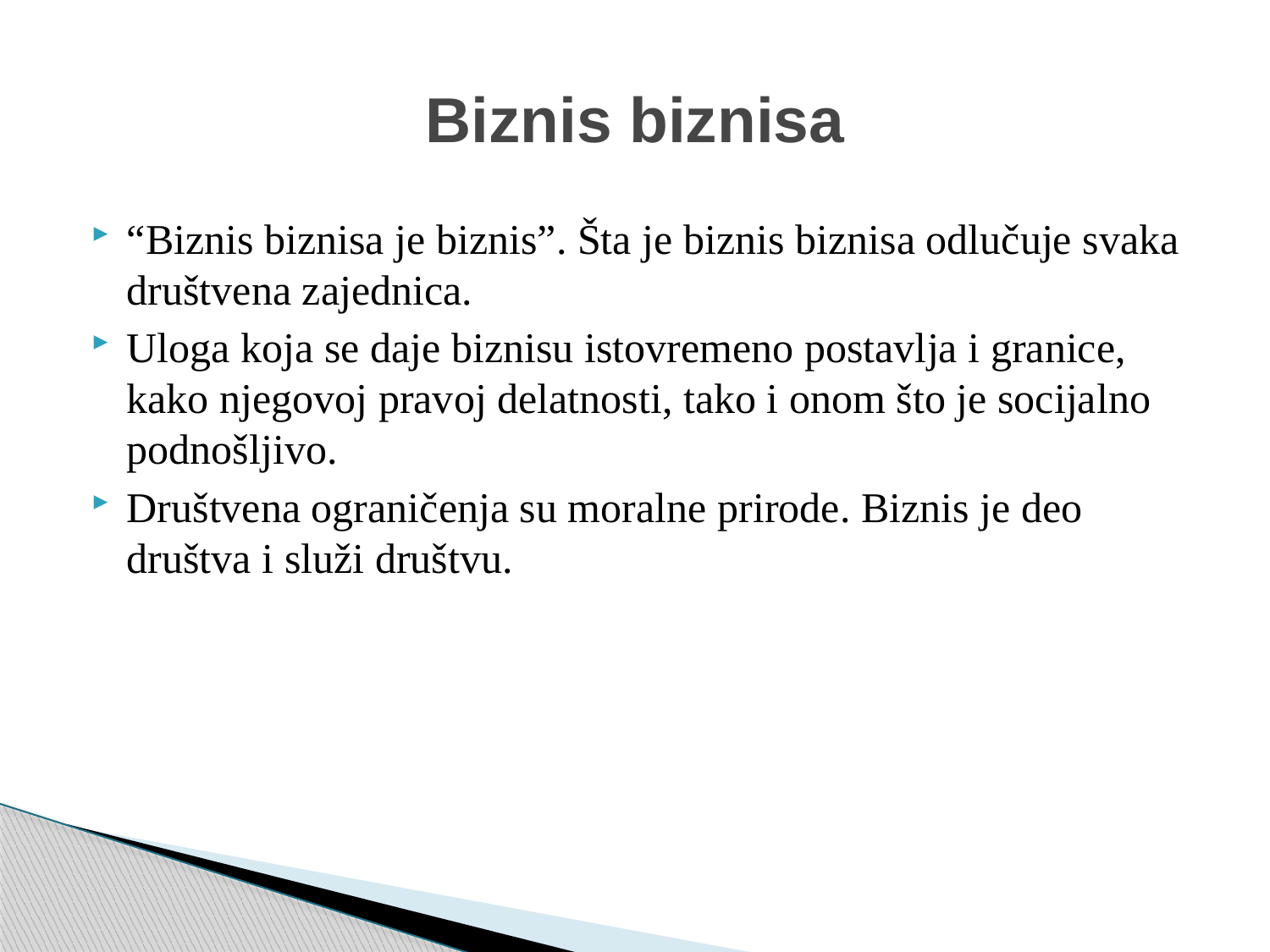

# Biznis biznisa
“Biznis biznisa je biznis”. Šta je biznis biznisa odlučuje svaka društvena zajednica.
Uloga koja se daje biznisu istovremeno postavlja i granice, kako njegovoj pravoj delatnosti, tako i onom što je socijalno podnošljivo.
Društvena ograničenja su moralne prirode. Biznis je deo društva i služi društvu.